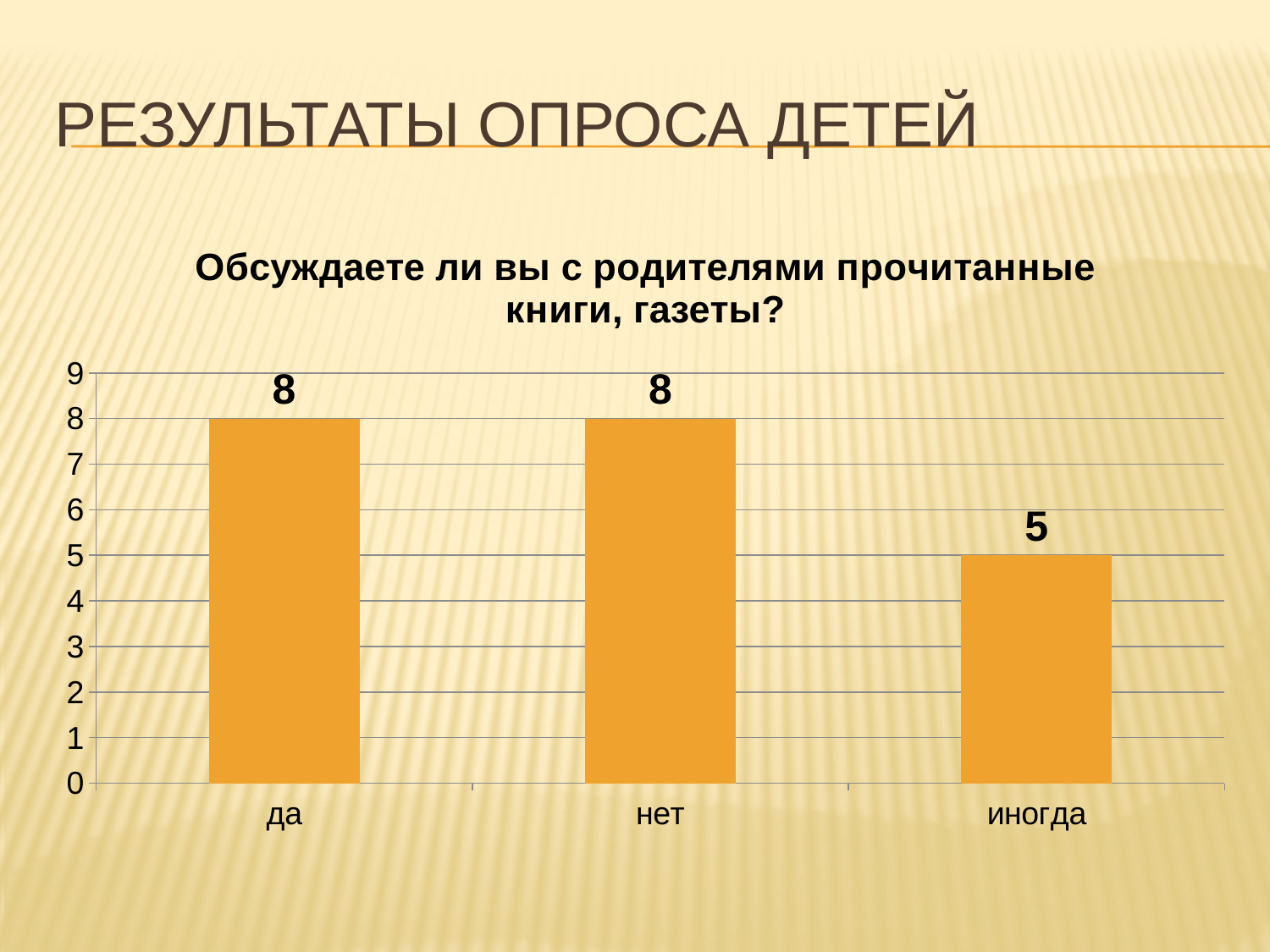

# Результаты опроса детей

### Chart:

| Category | Обсуждаете ли вы с родителями прочитанные книги, газеты? |
|---|---|
| да | 8.0 |
| нет | 8.0 |
| иногда | 5.0 |